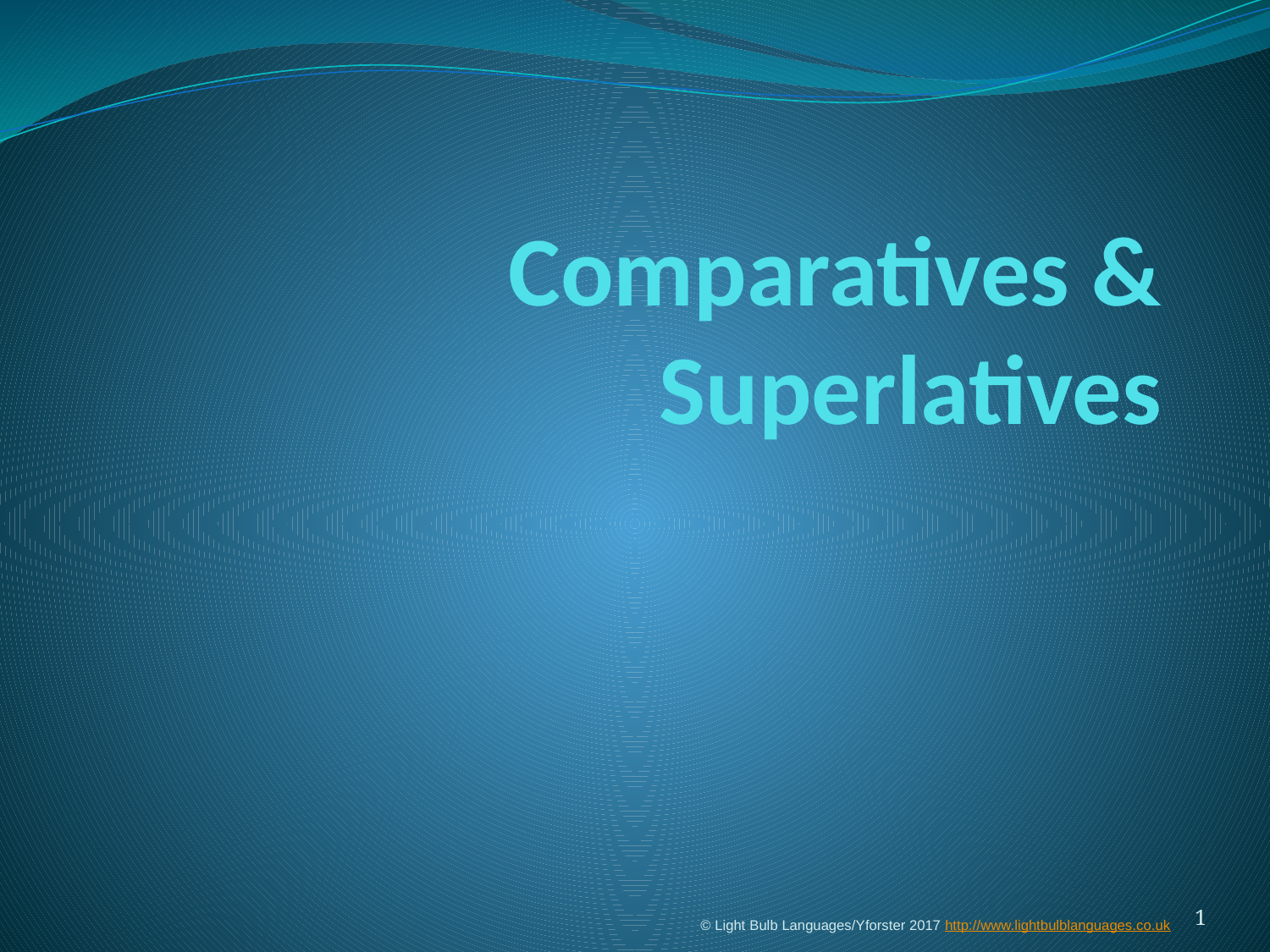

# Comparatives & Superlatives
© Light Bulb Languages/Yforster 2017 http://www.lightbulblanguages.co.uk
1